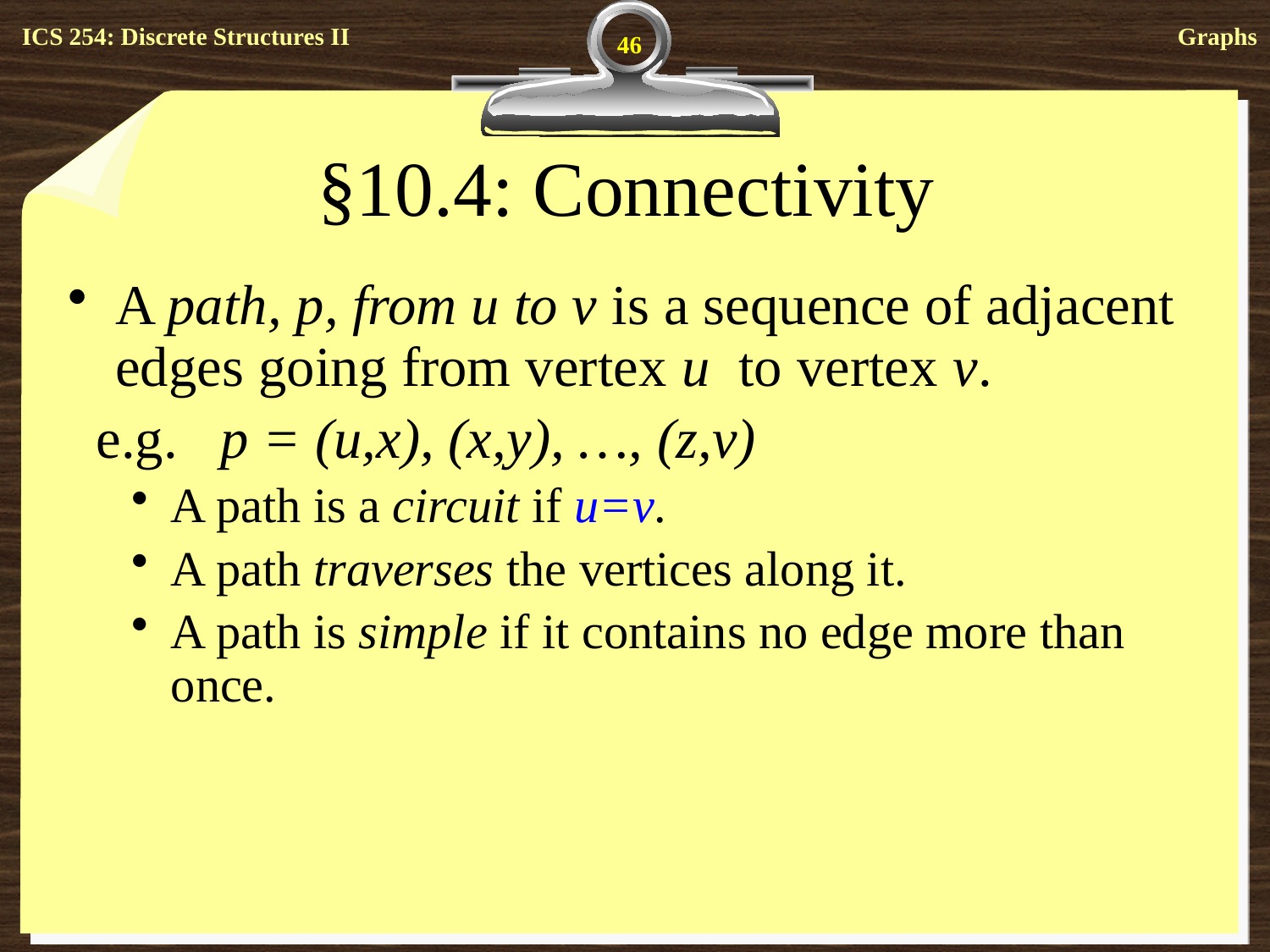

46
# §10.4: Connectivity
A path, p, from u to v is a sequence of adjacent edges going from vertex u  to vertex v.
  e.g.   p = (u,x), (x,y), …, (z,v)
A path is a circuit if u=v.
A path traverses the vertices along it.
A path is simple if it contains no edge more than once.